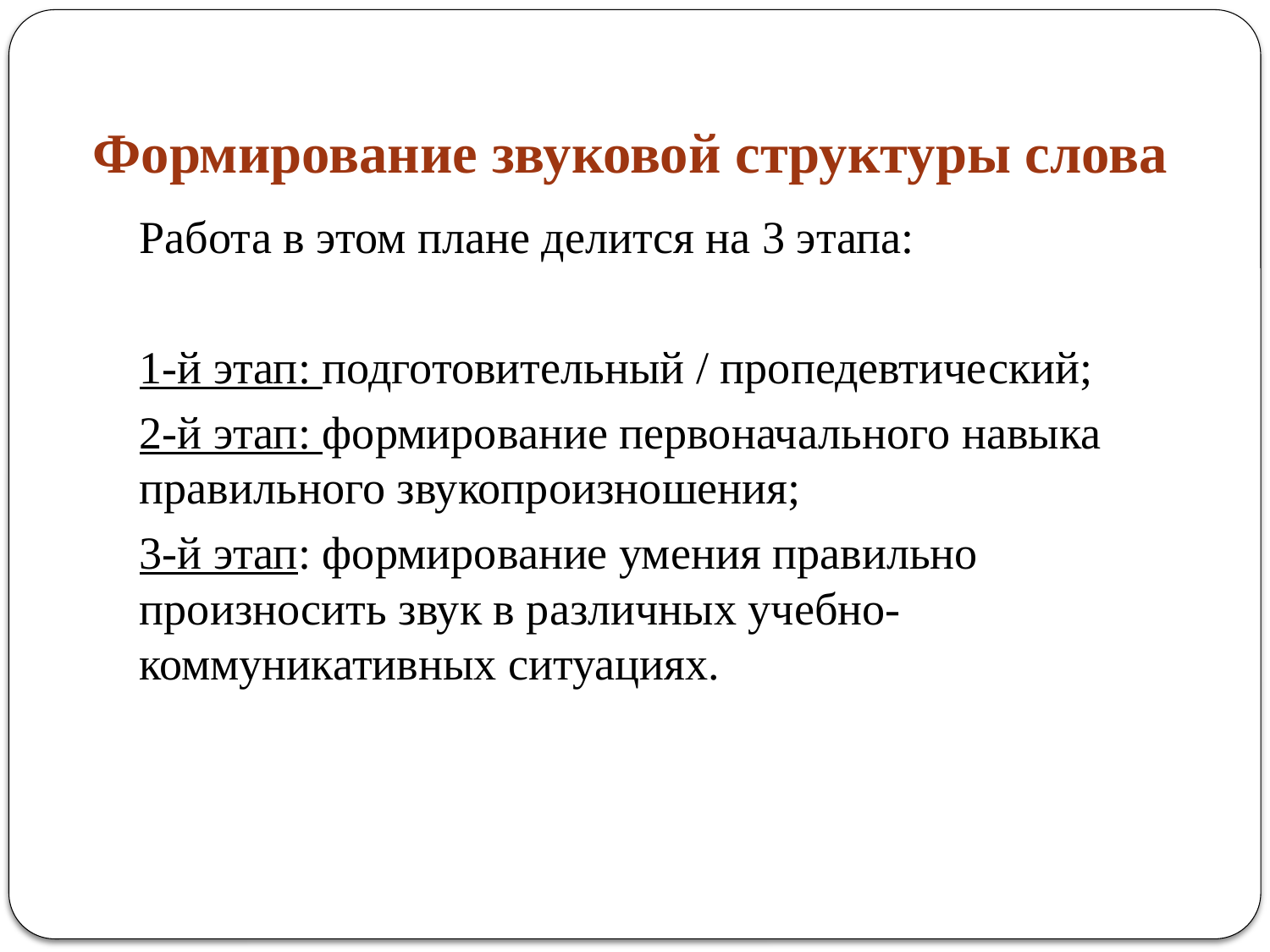

# Формирование звуковой структуры слова
Работа в этом плане делится на 3 этапа:

1-й этап: подготовительный / пропедевтический;
2-й этап: формирование первоначального навыка правильного звукопроизношения;
3-й этап: формирование умения правильно произносить звук в различных учебно-коммуникативных ситуациях.